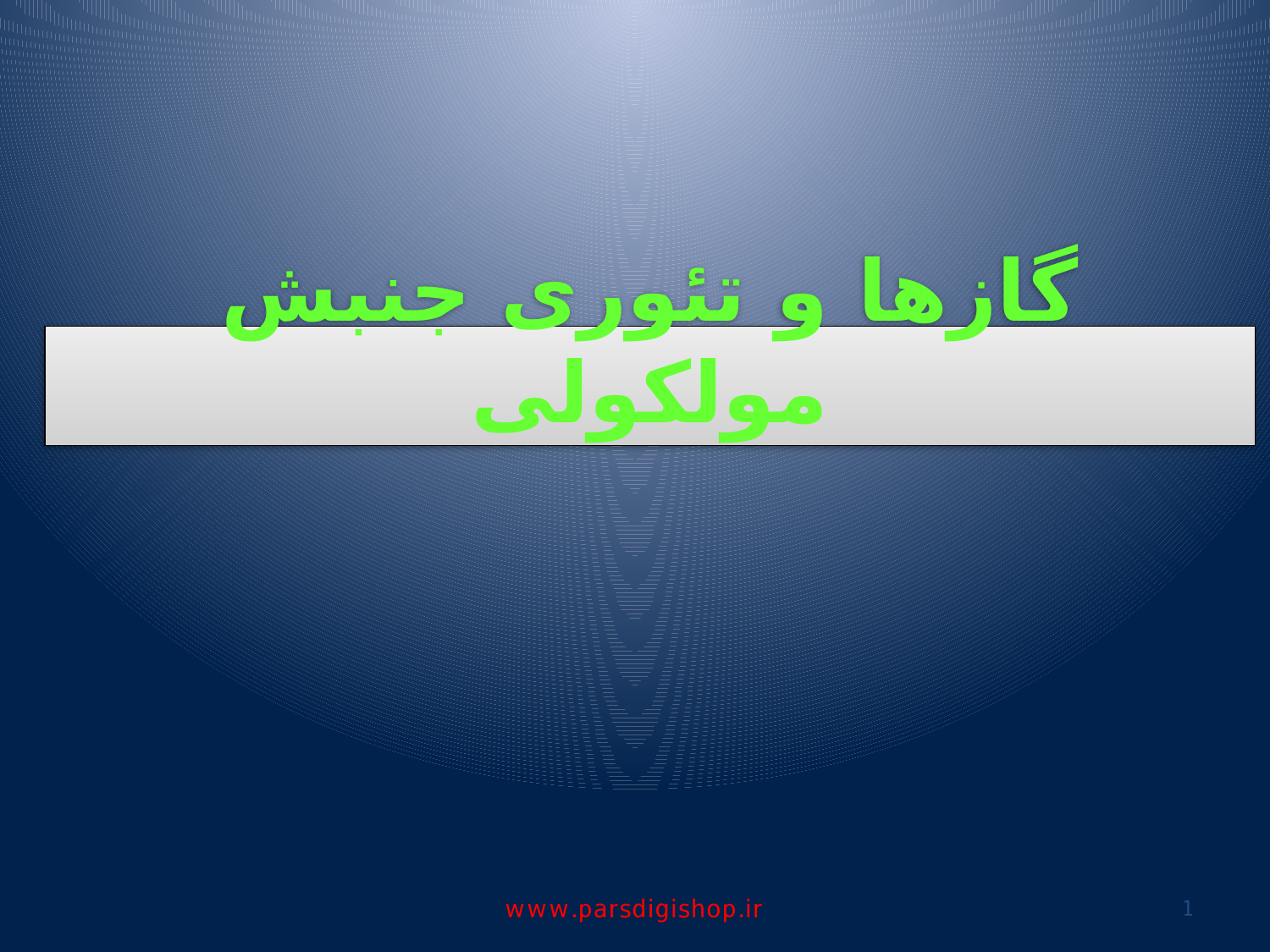

گازها و تئوری جنبش مولکولی
www.parsdigishop.ir
1